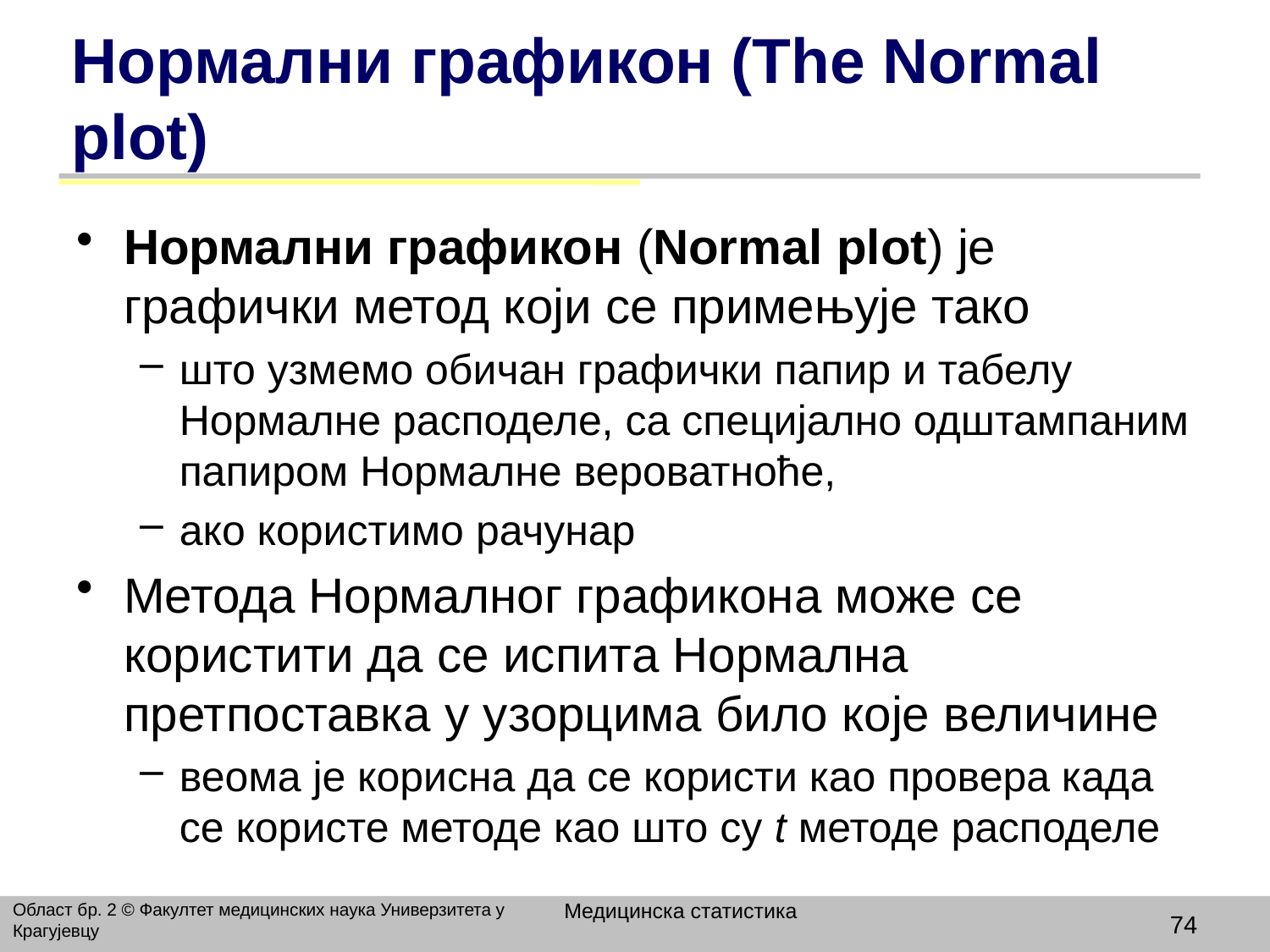

# Нормални графикон (The Normal plot)
Нормални графикон (Normal plot) је графички метод који се примењује тако
што узмемо обичан графички папир и табелу Нормалне расподеле, са специјално одштампаним папиром Нормалне вероватноће,
ако користимо рачунар
Mетода Нормалног графикона може се користити да се испита Нормална претпоставка у узорцима било које величине
веома је корисна да се користи као провера када се користе методе као што су t методе расподеле
Медицинска статистика
Област бр. 2 © Факултет медицинских наука Универзитета у Крагујевцу
74